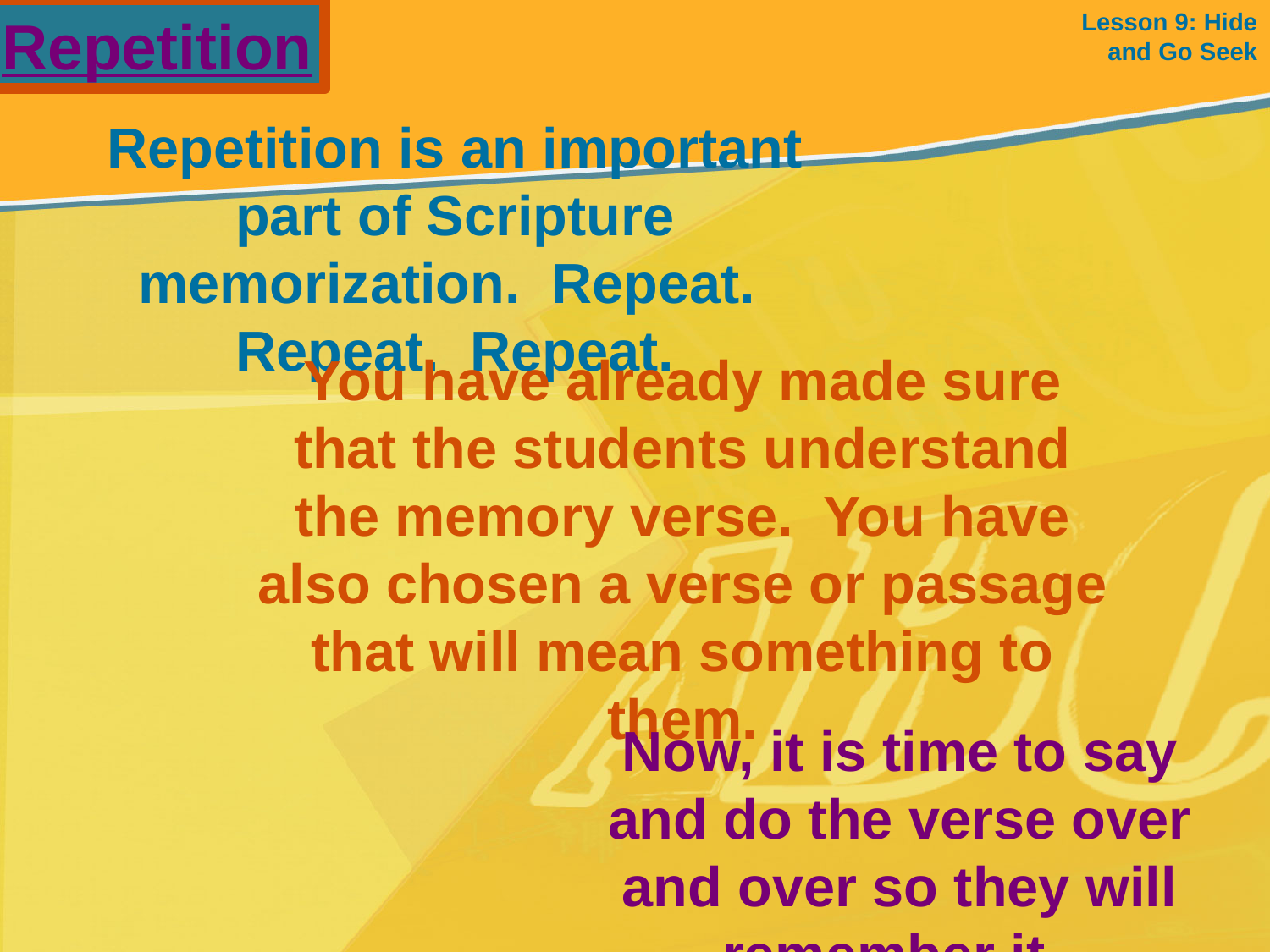

Repetition
Lesson 9: Hide and Go Seek
Repetition is an important part of Scripture memorization.  Repeat.  Repeat.  Repeat.
You have already made sure that the students understand the memory verse.  You have also chosen a verse or passage that will mean something to them.
Now, it is time to say and do the verse over and over so they will remember it.